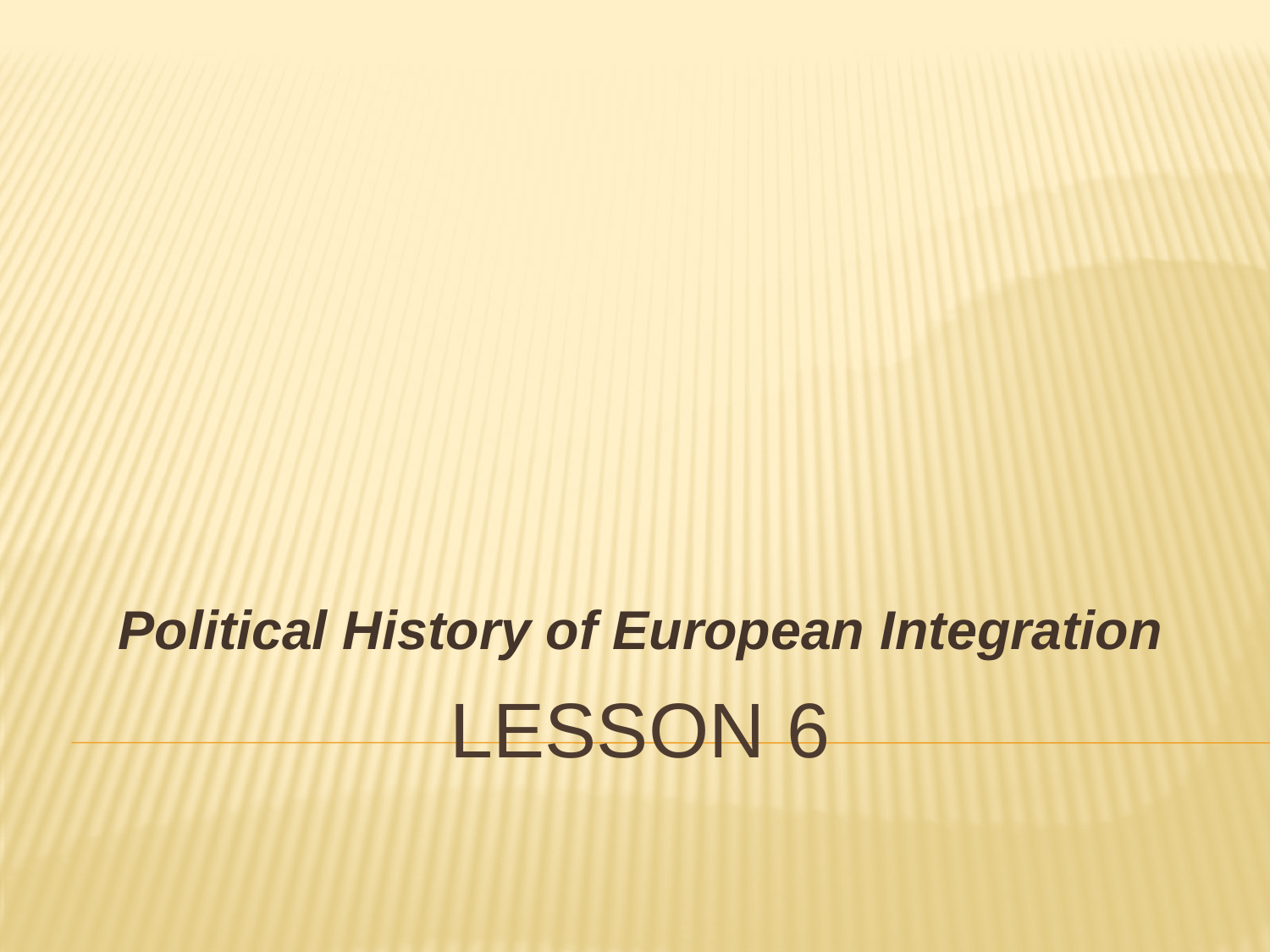

Political History of European Integration
# Lesson 6